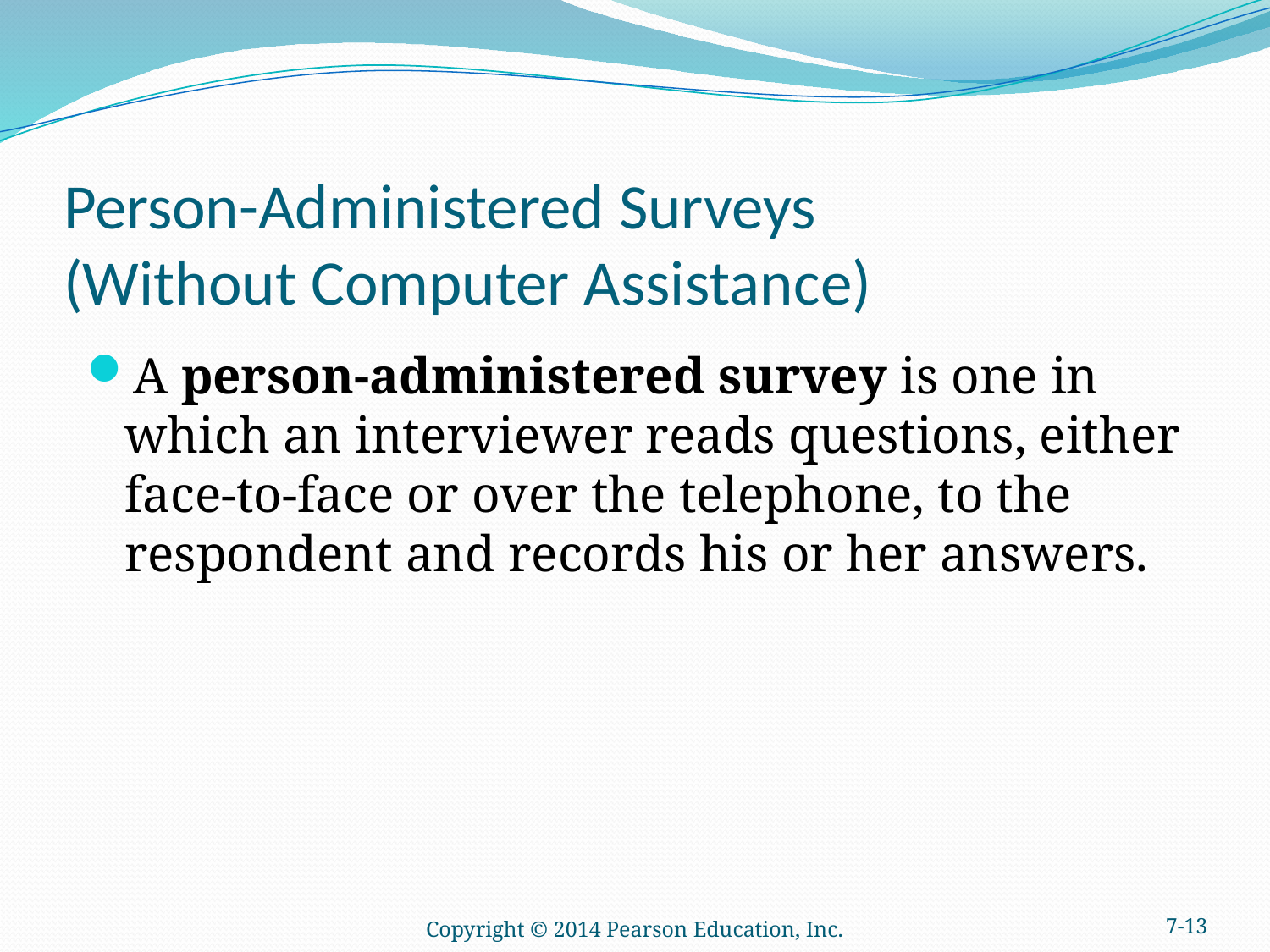

# Person-Administered Surveys (Without Computer Assistance)
A person-administered survey is one in which an interviewer reads questions, either face-to-face or over the telephone, to the respondent and records his or her answers.